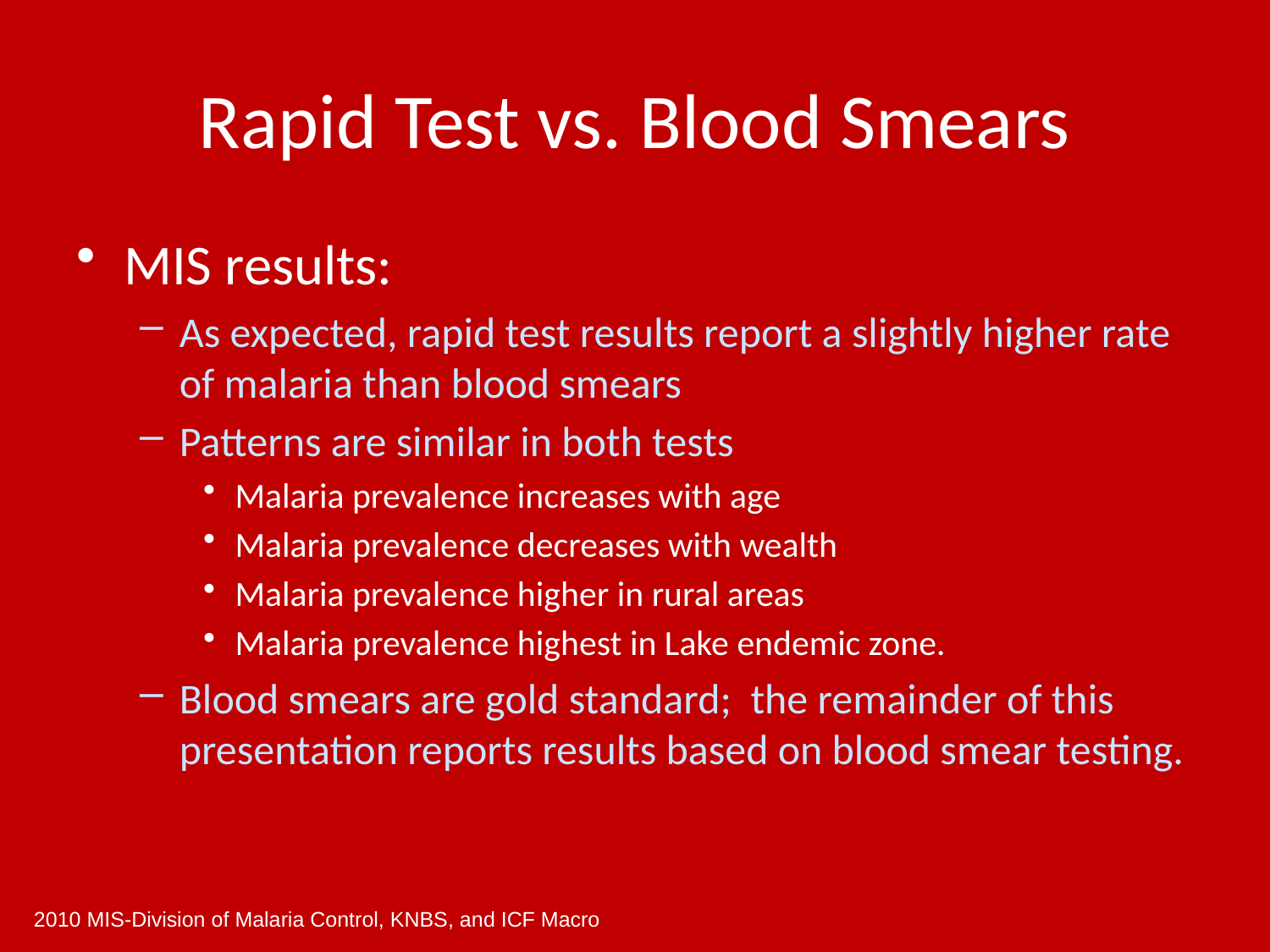

# Rapid Test vs. Blood Smears
MIS results:
As expected, rapid test results report a slightly higher rate of malaria than blood smears
Patterns are similar in both tests
Malaria prevalence increases with age
Malaria prevalence decreases with wealth
Malaria prevalence higher in rural areas
Malaria prevalence highest in Lake endemic zone.
Blood smears are gold standard;  the remainder of this presentation reports results based on blood smear testing.

2010 MIS-Division of Malaria Control, KNBS, and ICF Macro